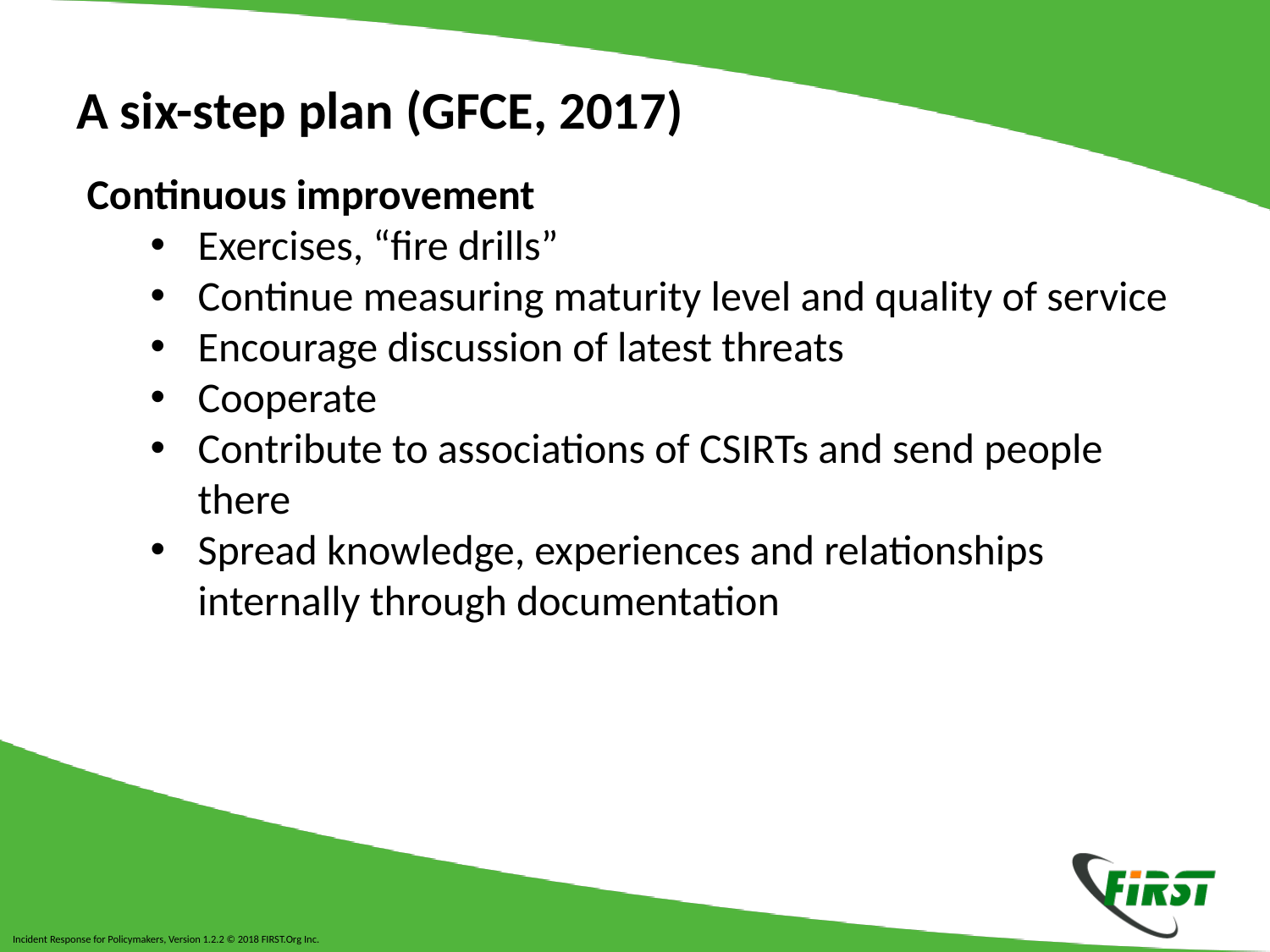

# A six-step plan (GFCE, 2017)
Continuous improvement
Exercises, “fire drills”
Continue measuring maturity level and quality of service
Encourage discussion of latest threats
Cooperate
Contribute to associations of CSIRTs and send people there
Spread knowledge, experiences and relationships internally through documentation